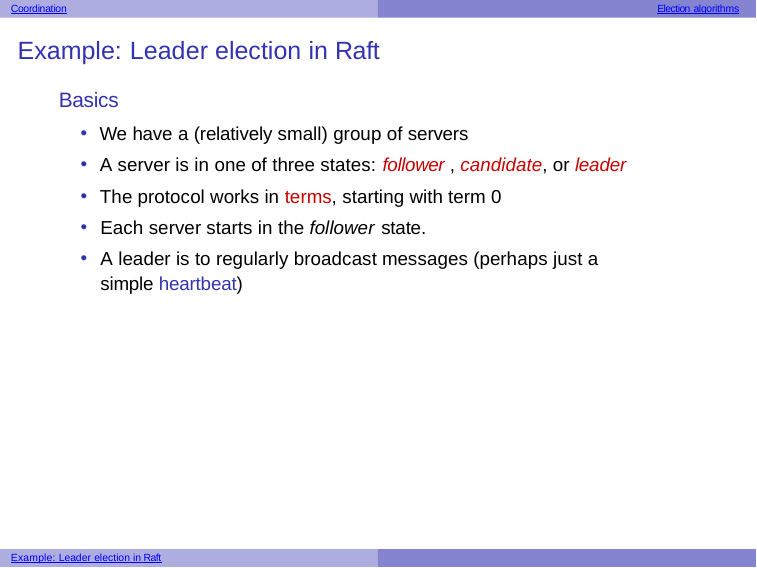

Coordination
Election algorithms
Example: Leader election in Raft
Basics
We have a (relatively small) group of servers
A server is in one of three states: follower , candidate, or leader
The protocol works in terms, starting with term 0
Each server starts in the follower state.
A leader is to regularly broadcast messages (perhaps just a simple heartbeat)

Example: Leader election in Raft